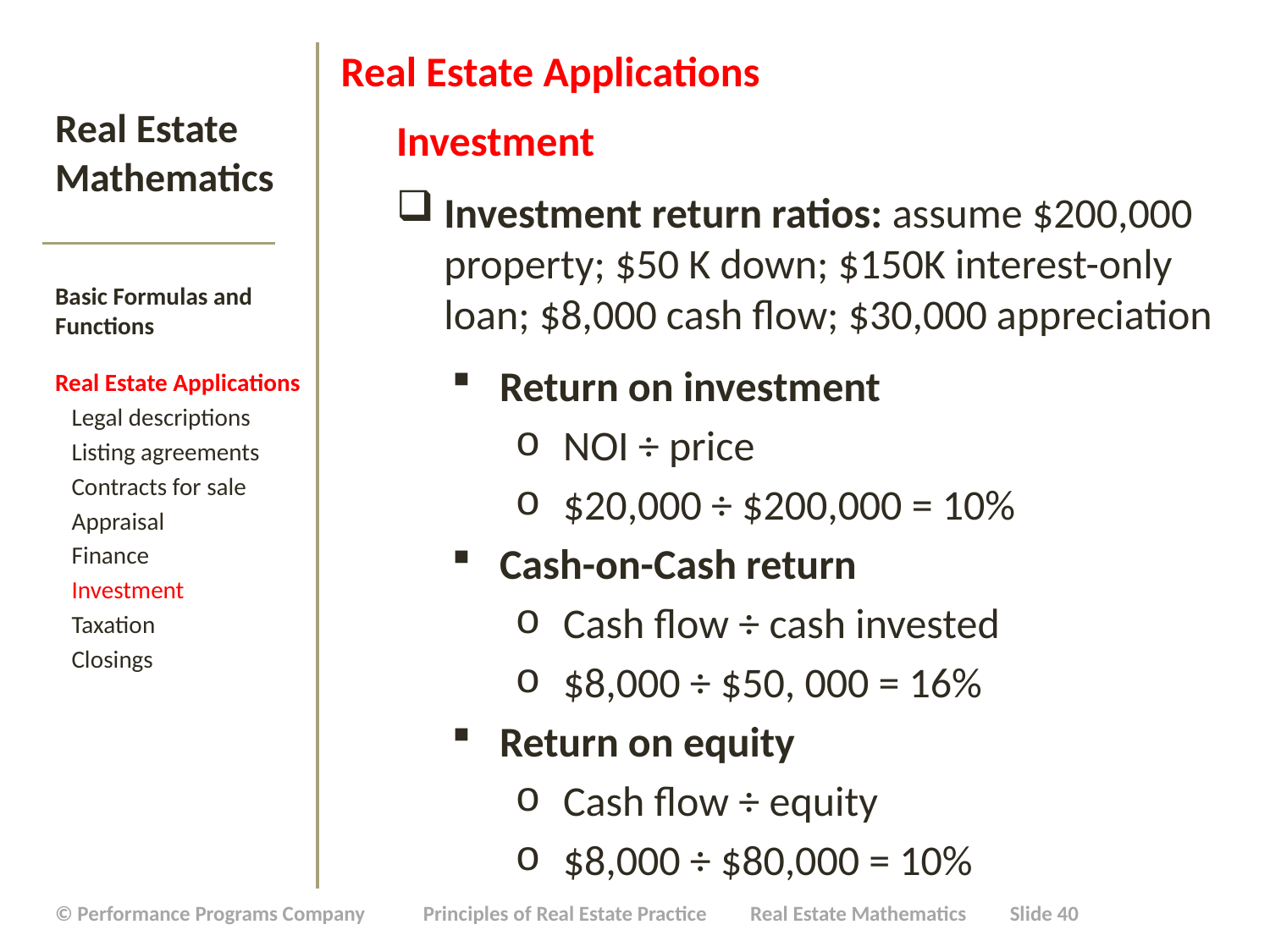

Real Estate Applications

Investment

Investment return ratios: assume $200,000 property; $50 K down; $150K interest-only loan; $8,000 cash flow; $30,000 appreciation
Return on investment
NOI ÷ price
$20,000 ÷ $200,000 = 10%
Cash-on-Cash return
Cash flow ÷ cash invested
$8,000 ÷ $50, 000 = 16%
Return on equity
Cash flow ÷ equity
$8,000 ÷ $80,000 = 10%

# Real Estate Mathematics

Basic Formulas and Functions

Real Estate Applications
   Legal descriptions
   Listing agreements
   Contracts for sale
   Appraisal
   Finance
   Investment
   Taxation
   Closings

| © Performance Programs Company Principles of Real Estate Practice Real Estate Mathematics Slide 40 |
| --- |